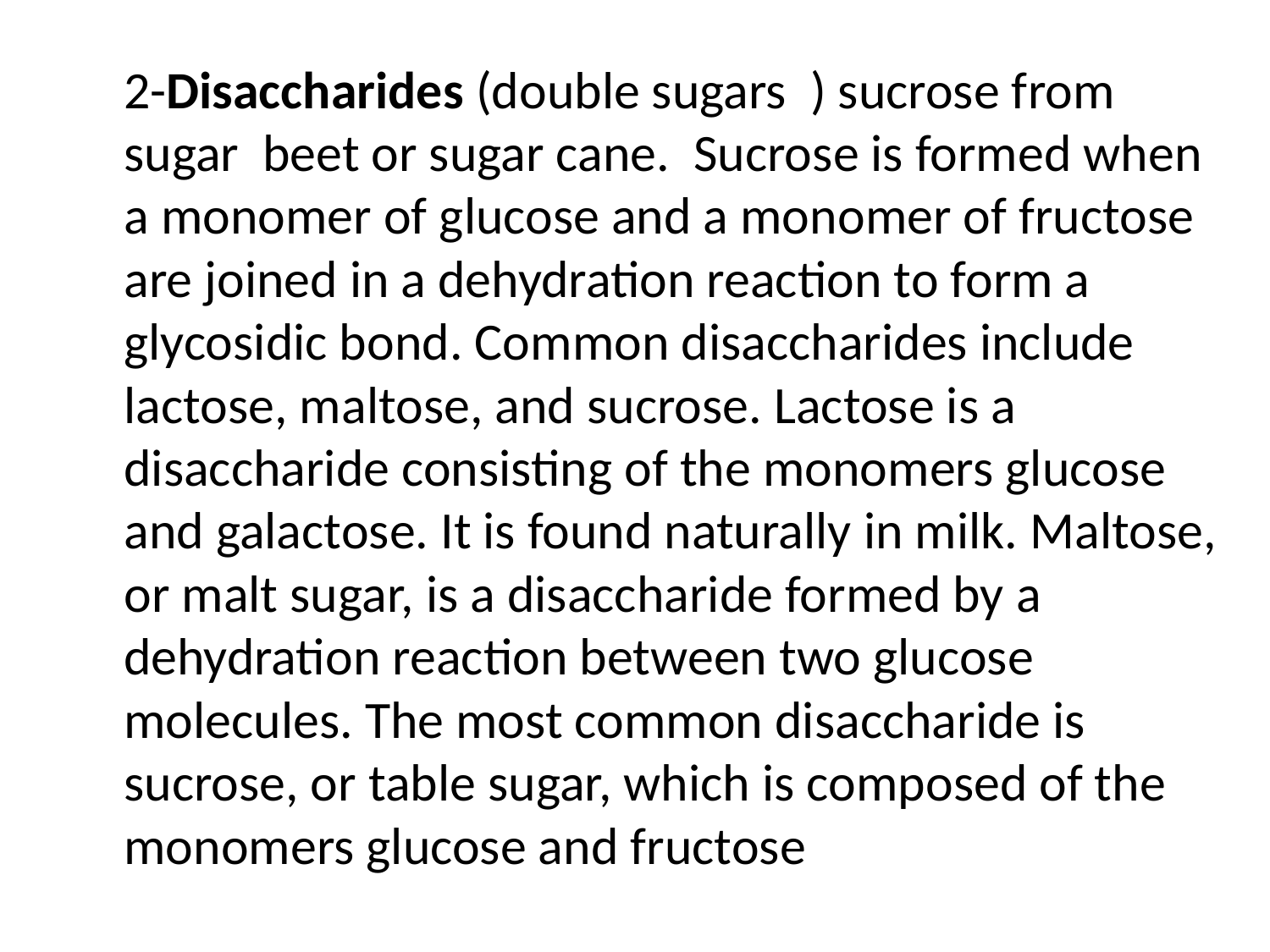

#
    2-Disaccharides (double sugars  ) sucrose from  sugar  beet or sugar cane.  Sucrose is formed when a monomer of glucose and a monomer of fructose are joined in a dehydration reaction to form a glycosidic bond. Common disaccharides include lactose, maltose, and sucrose. Lactose is a disaccharide consisting of the monomers glucose and galactose. It is found naturally in milk. Maltose, or malt sugar, is a disaccharide formed by a dehydration reaction between two glucose molecules. The most common disaccharide is sucrose, or table sugar, which is composed of the monomers glucose and fructose